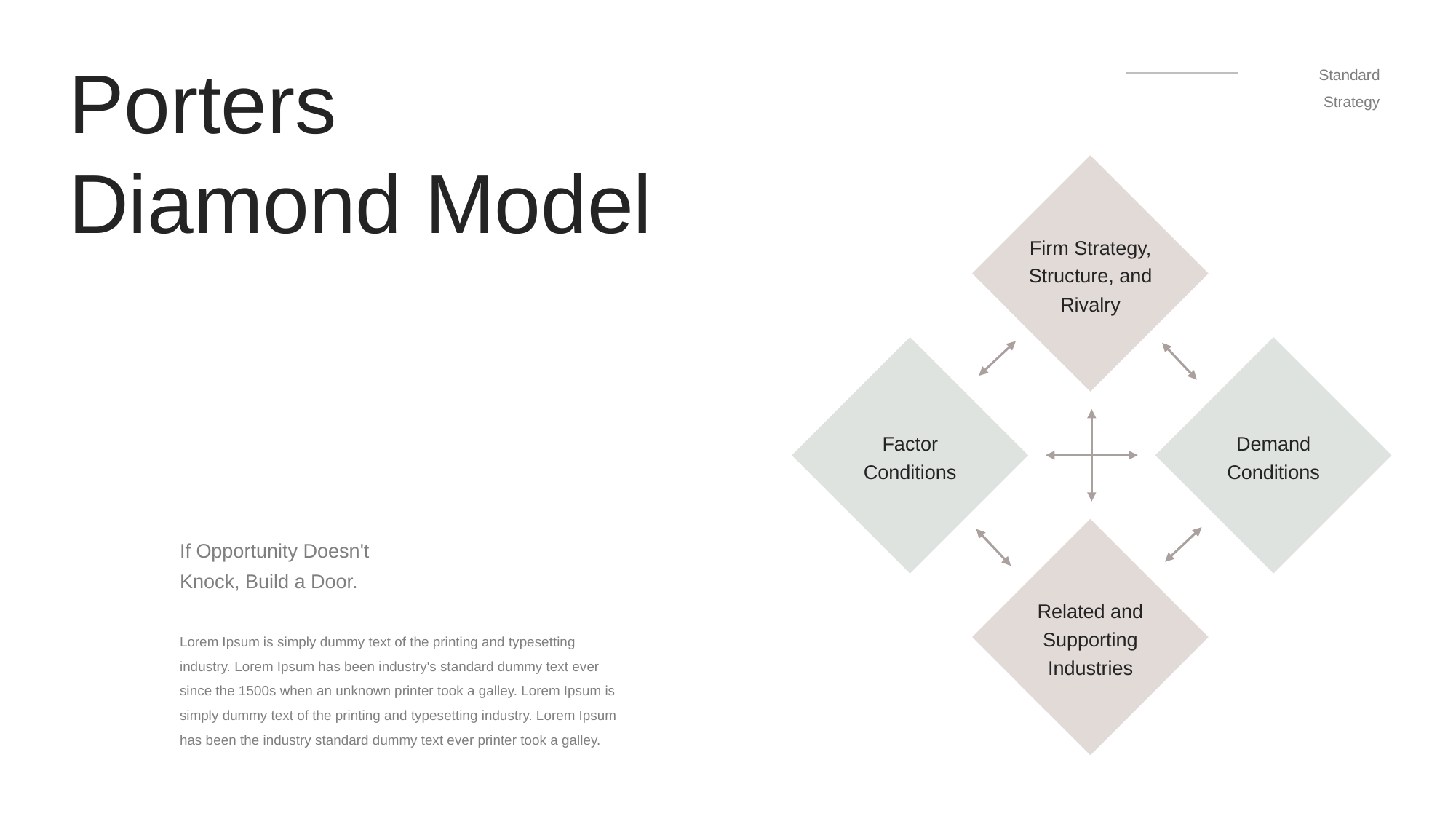

Porters Diamond Model
Standard Strategy

Firm Strategy, Structure, and Rivalry

Factor Conditions
Demand Conditions
If Opportunity Doesn't Knock, Build a Door.

Related and Supporting Industries
Lorem Ipsum is simply dummy text of the printing and typesetting industry. Lorem Ipsum has been industry's standard dummy text ever since the 1500s when an unknown printer took a galley. Lorem Ipsum is simply dummy text of the printing and typesetting industry. Lorem Ipsum has been the industry standard dummy text ever printer took a galley.